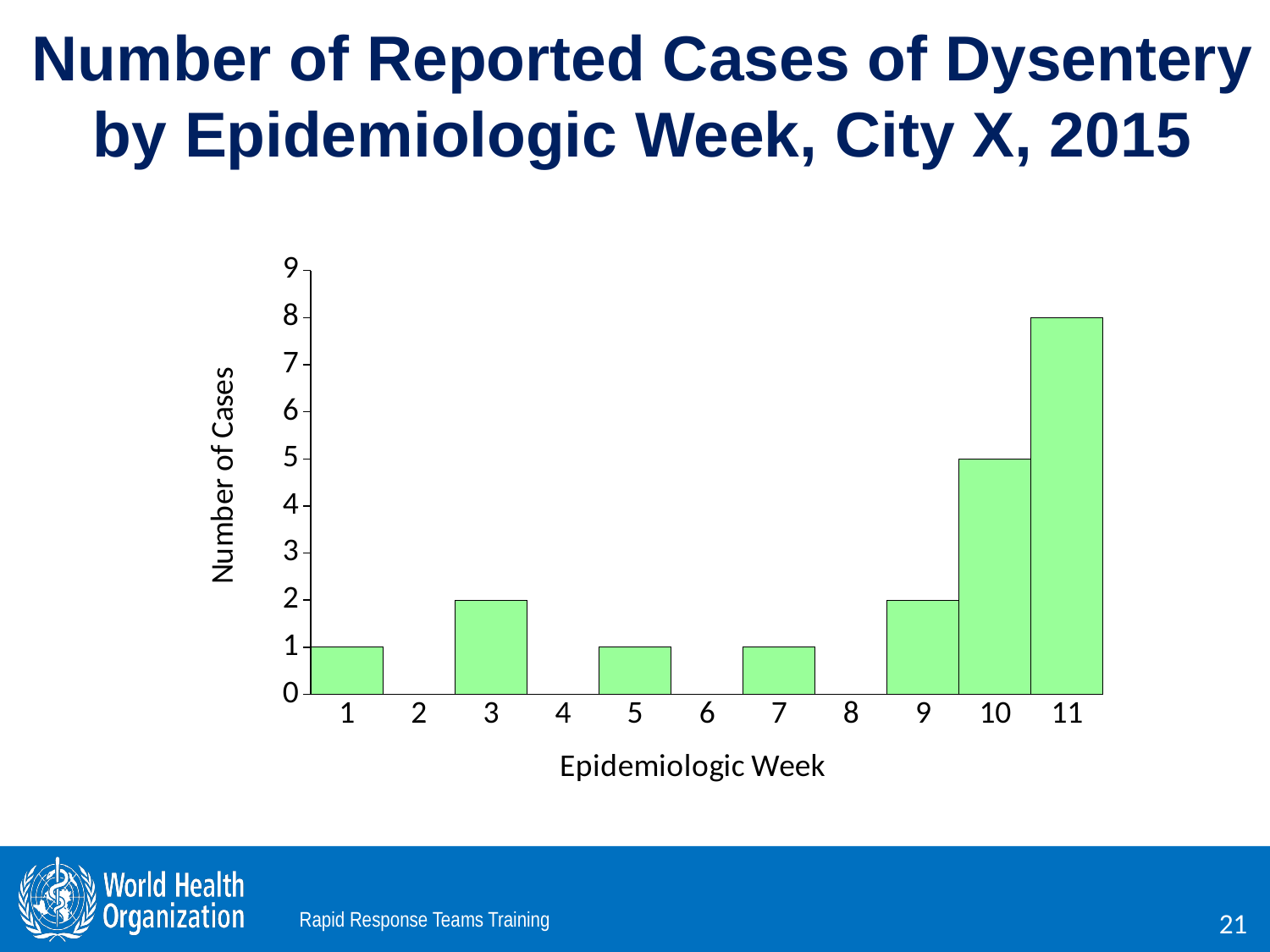

Number of Reported Cases of Dysentery
by Epidemiologic Week, City X, 2015

### Chart

| Category |  |
|---|---|
| 1 | 1.0 |
| 2 | 0.0 |
| 3 | 2.0 |
| 4 | 0.0 |
| 5 | 1.0 |
| 6 | 0.0 |
| 7 | 1.0 |
| 8 | 0.0 |
| 9 | 2.0 |
| 10 | 5.0 |
| 11 | 8.0 |